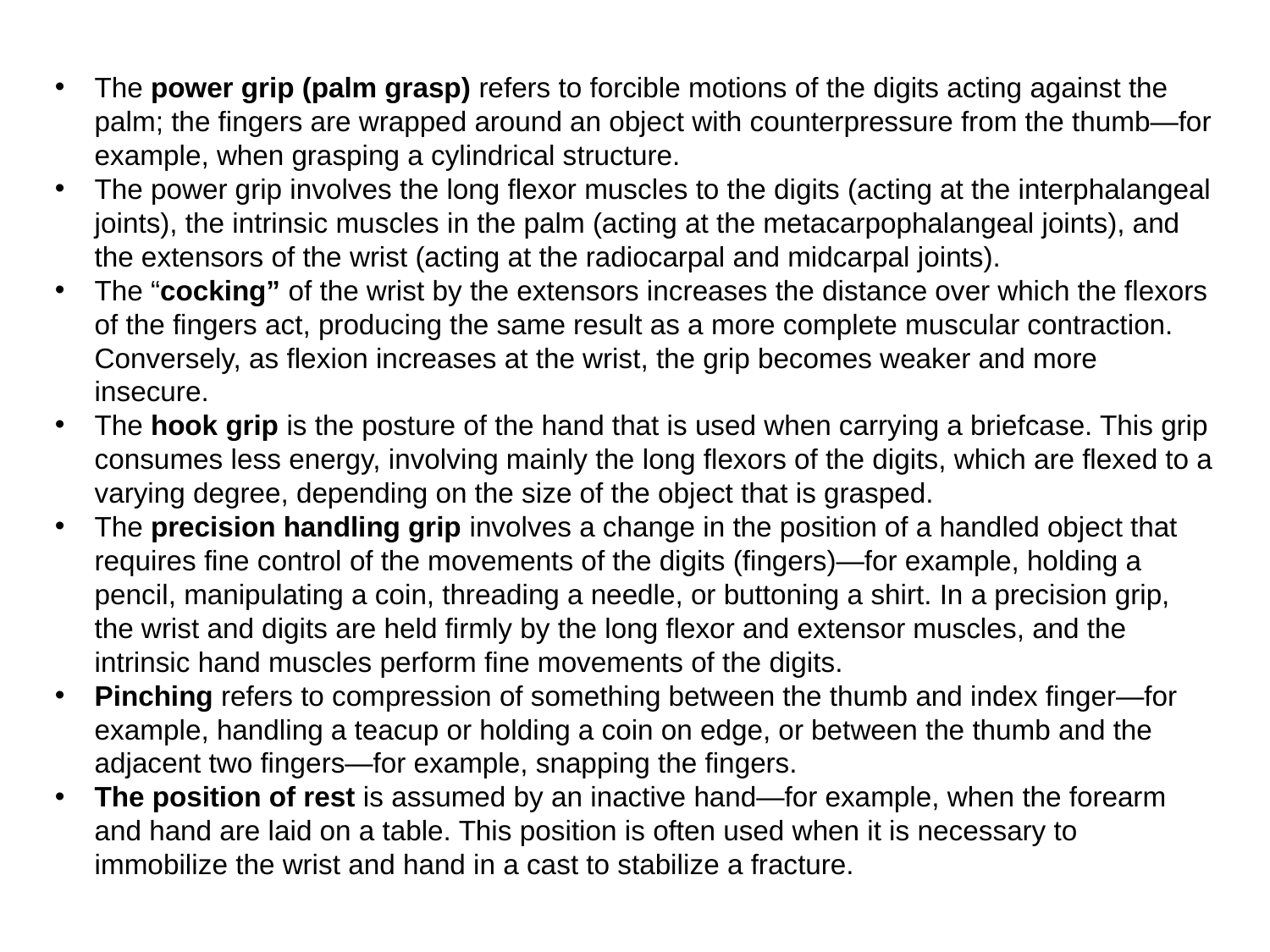

The power grip (palm grasp) refers to forcible motions of the digits acting against the palm; the fingers are wrapped around an object with counterpressure from the thumb—for example, when grasping a cylindrical structure.
The power grip involves the long flexor muscles to the digits (acting at the interphalangeal joints), the intrinsic muscles in the palm (acting at the metacarpophalangeal joints), and the extensors of the wrist (acting at the radiocarpal and midcarpal joints).
The “cocking” of the wrist by the extensors increases the distance over which the flexors of the fingers act, producing the same result as a more complete muscular contraction. Conversely, as flexion increases at the wrist, the grip becomes weaker and more insecure.
The hook grip is the posture of the hand that is used when carrying a briefcase. This grip consumes less energy, involving mainly the long flexors of the digits, which are flexed to a varying degree, depending on the size of the object that is grasped.
The precision handling grip involves a change in the position of a handled object that requires fine control of the movements of the digits (fingers)—for example, holding a pencil, manipulating a coin, threading a needle, or buttoning a shirt. In a precision grip, the wrist and digits are held firmly by the long flexor and extensor muscles, and the intrinsic hand muscles perform fine movements of the digits.
Pinching refers to compression of something between the thumb and index finger—for example, handling a teacup or holding a coin on edge, or between the thumb and the adjacent two fingers—for example, snapping the fingers.
The position of rest is assumed by an inactive hand—for example, when the forearm and hand are laid on a table. This position is often used when it is necessary to immobilize the wrist and hand in a cast to stabilize a fracture.